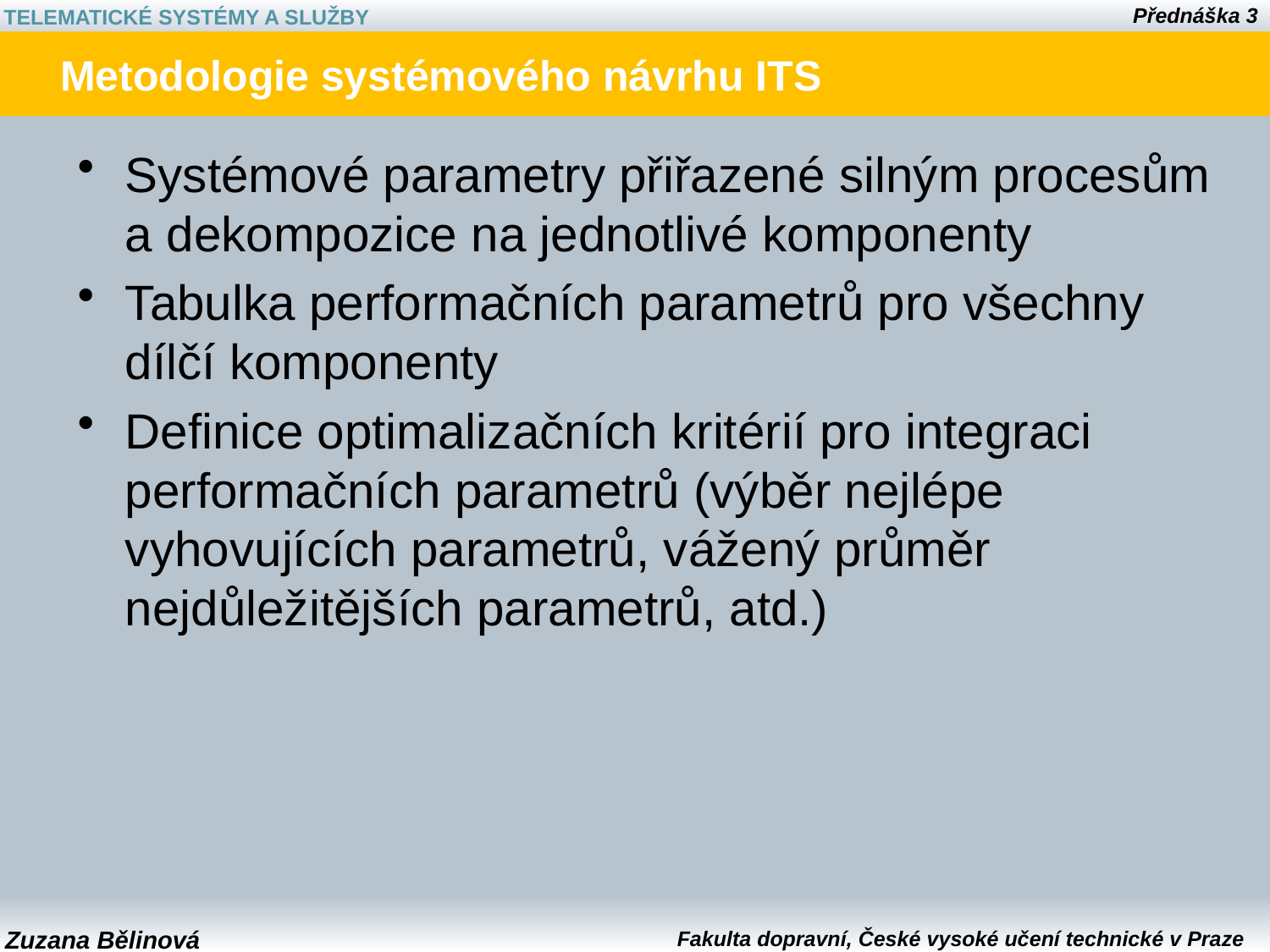

# Metodologie systémového návrhu ITS
Systémové parametry přiřazené silným procesům a dekompozice na jednotlivé komponenty
Tabulka performačních parametrů pro všechny dílčí komponenty
Definice optimalizačních kritérií pro integraci performačních parametrů (výběr nejlépe vyhovujících parametrů, vážený průměr nejdůležitějších parametrů, atd.)